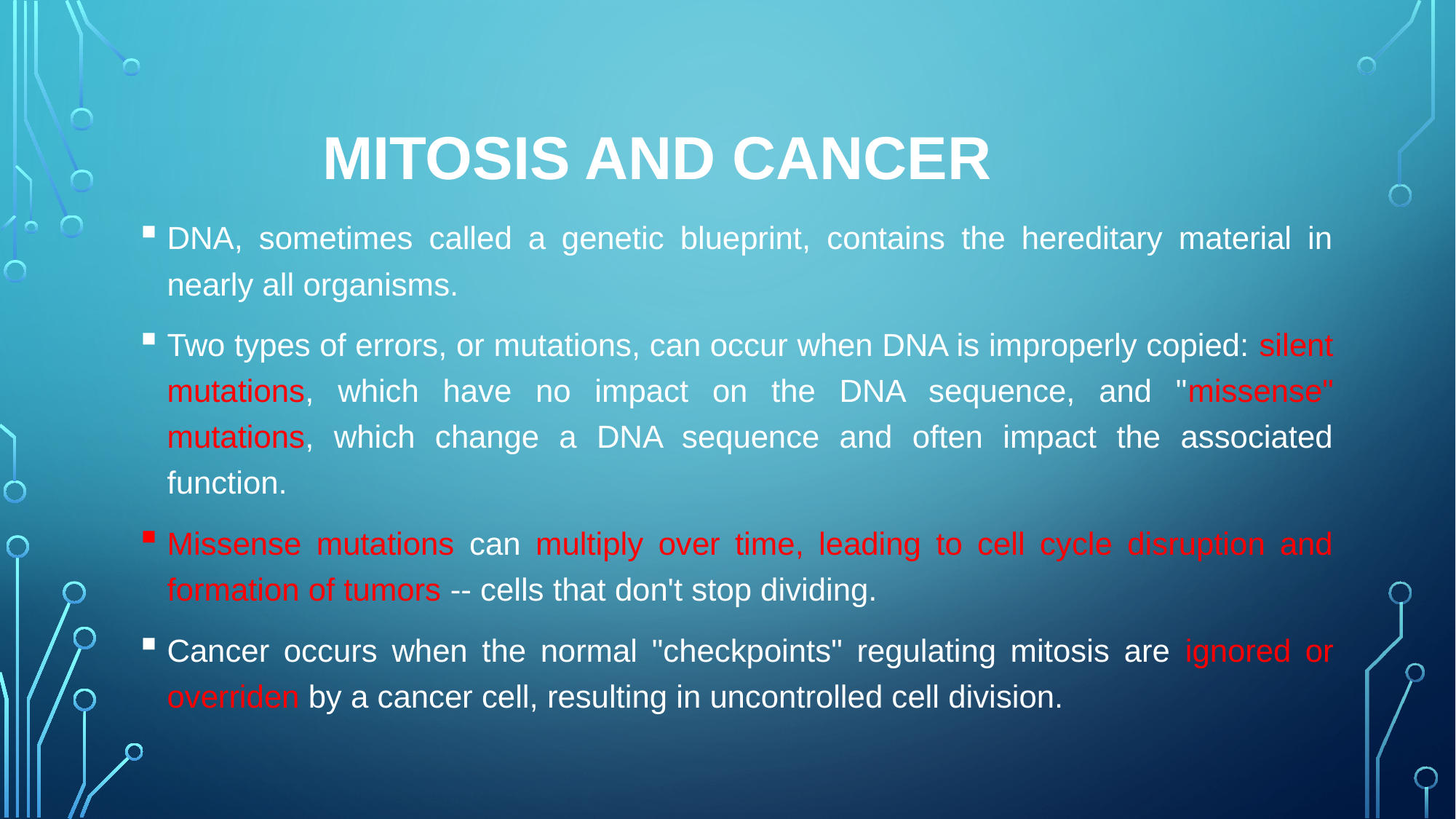

# Mitosis and Cancer
DNA, sometimes called a genetic blueprint, contains the hereditary material in nearly all organisms.
Two types of errors, or mutations, can occur when DNA is improperly copied: silent mutations, which have no impact on the DNA sequence, and "missense" mutations, which change a DNA sequence and often impact the associated function.
Missense mutations can multiply over time, leading to cell cycle disruption and formation of tumors -- cells that don't stop dividing.
Cancer occurs when the normal "checkpoints" regulating mitosis are ignored or overriden by a cancer cell, resulting in uncontrolled cell division.